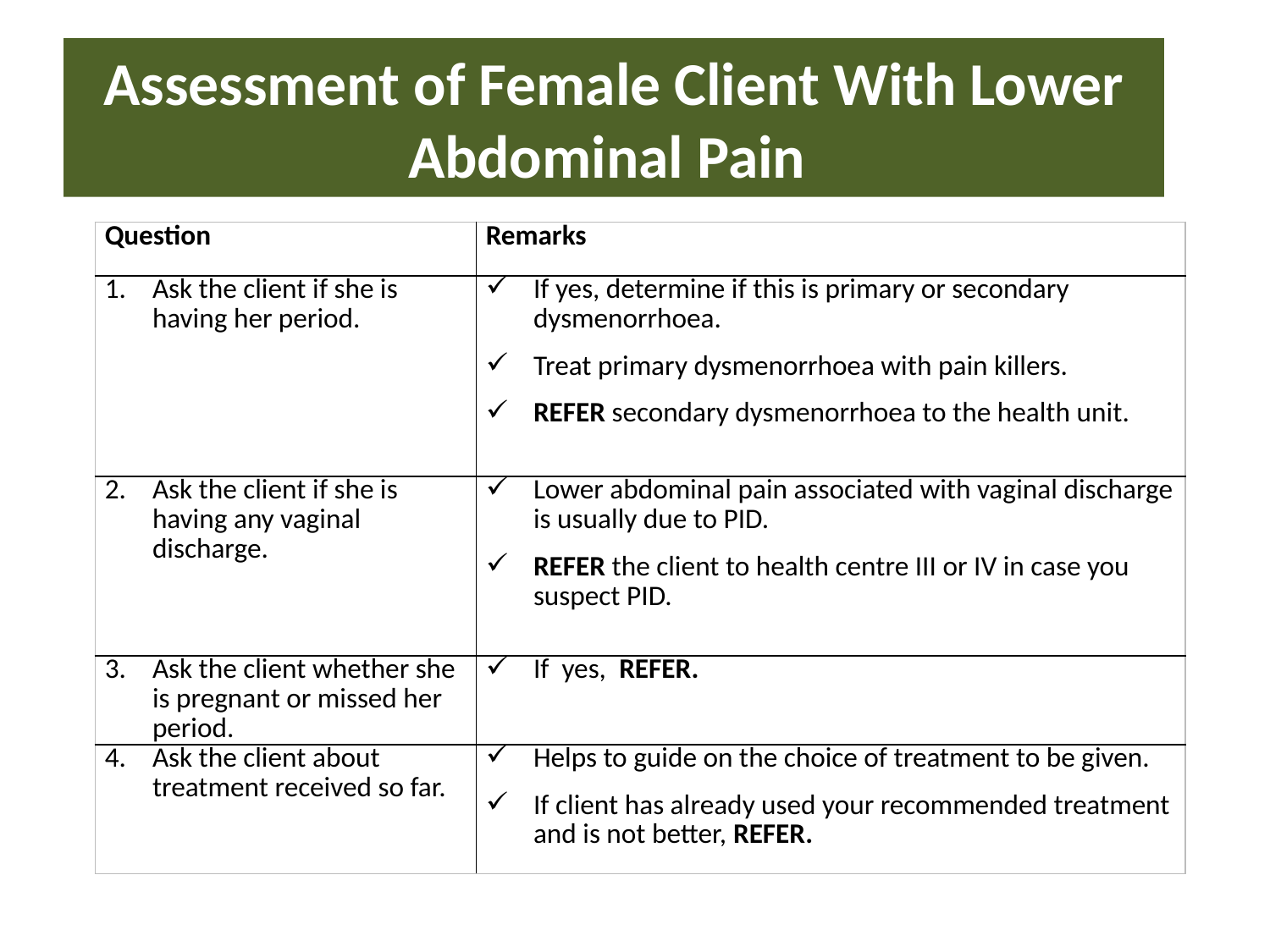

# Assessment of Female Client With Lower Abdominal Pain
| Question | Remarks |
| --- | --- |
| Ask the client if she is having her period. | If yes, determine if this is primary or secondary dysmenorrhoea. Treat primary dysmenorrhoea with pain killers. REFER secondary dysmenorrhoea to the health unit. |
| Ask the client if she is having any vaginal discharge. | Lower abdominal pain associated with vaginal discharge is usually due to PID. REFER the client to health centre III or IV in case you suspect PID. |
| Ask the client whether she is pregnant or missed her period. | If yes, REFER. |
| Ask the client about treatment received so far. | Helps to guide on the choice of treatment to be given. If client has already used your recommended treatment and is not better, REFER. |